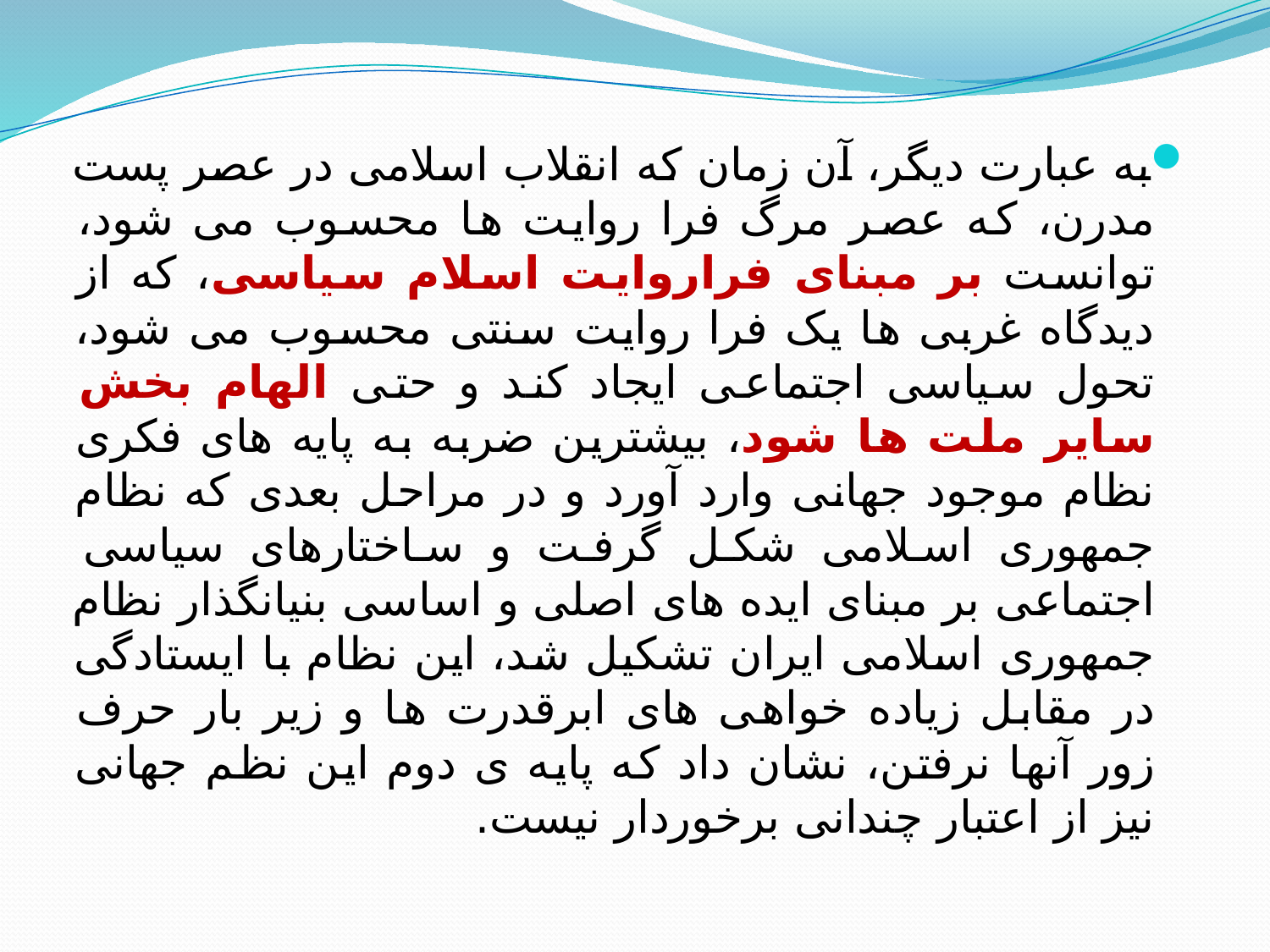

به عبارت دیگر، آن زمان که انقلاب اسلامی در عصر پست مدرن، که عصر مرگ فرا روایت ها محسوب می شود، توانست بر مبنای فراروایت اسلام سیاسی، که از دیدگاه غربی ها یک فرا روایت سنتی محسوب می شود، تحول سیاسی اجتماعی ایجاد کند و حتی الهام بخش سایر ملت ها شود، بیشترین ضربه به پایه های فکری نظام موجود جهانی وارد آورد و در مراحل بعدی که نظام جمهوری اسلامی شکل گرفت و ساختارهای سیاسی اجتماعی بر مبنای ایده های اصلی و اساسی بنیانگذار نظام جمهوری اسلامی ایران تشکیل شد، این نظام با ایستادگی در مقابل زیاده خواهی های ابرقدرت ها و زیر بار حرف زور آنها نرفتن، نشان داد که پایه ی دوم این نظم جهانی نیز از اعتبار چندانی برخوردار نیست.